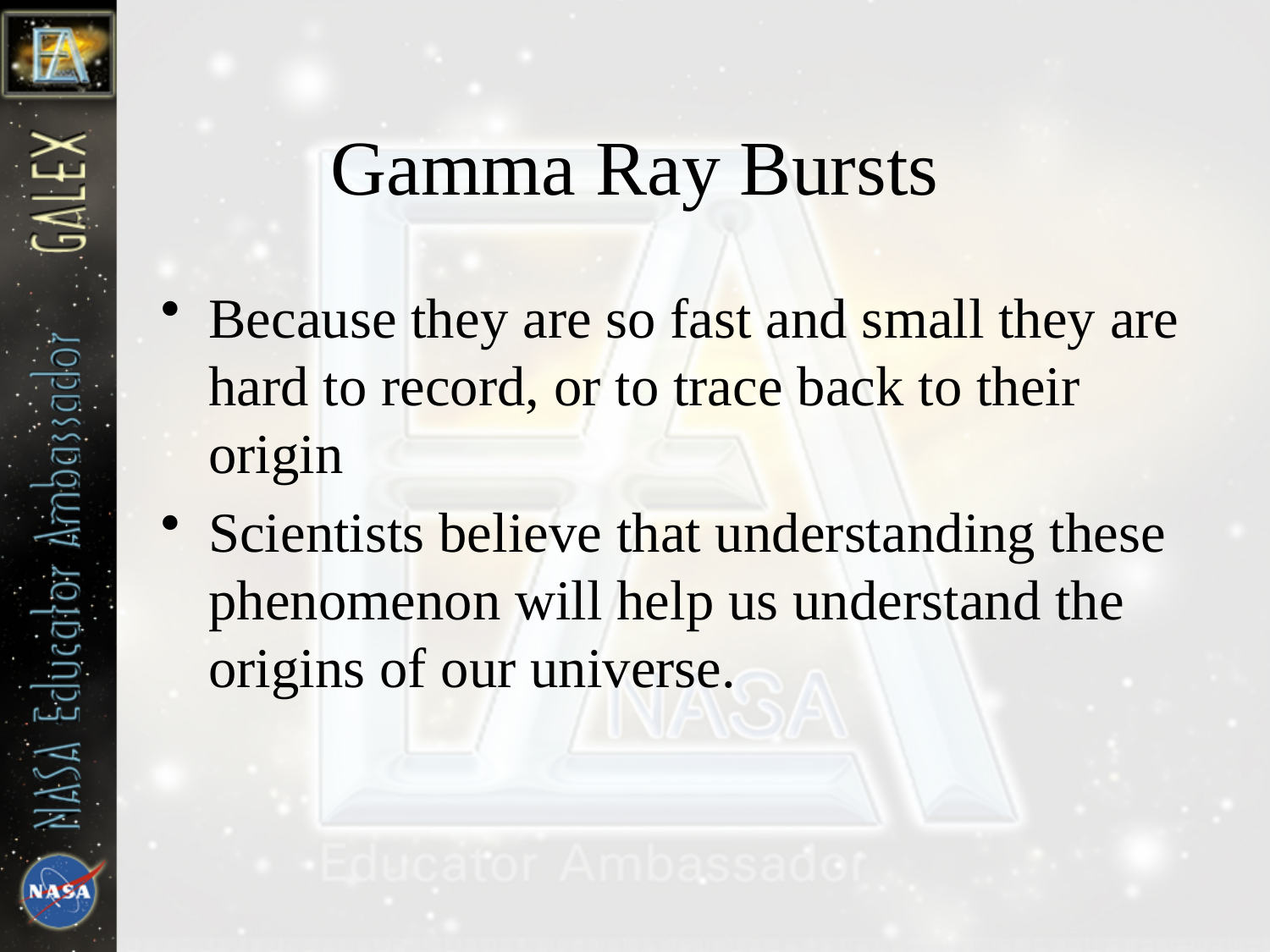

# Gamma Ray Bursts
Because they are so fast and small they are hard to record, or to trace back to their origin
Scientists believe that understanding these phenomenon will help us understand the origins of our universe.